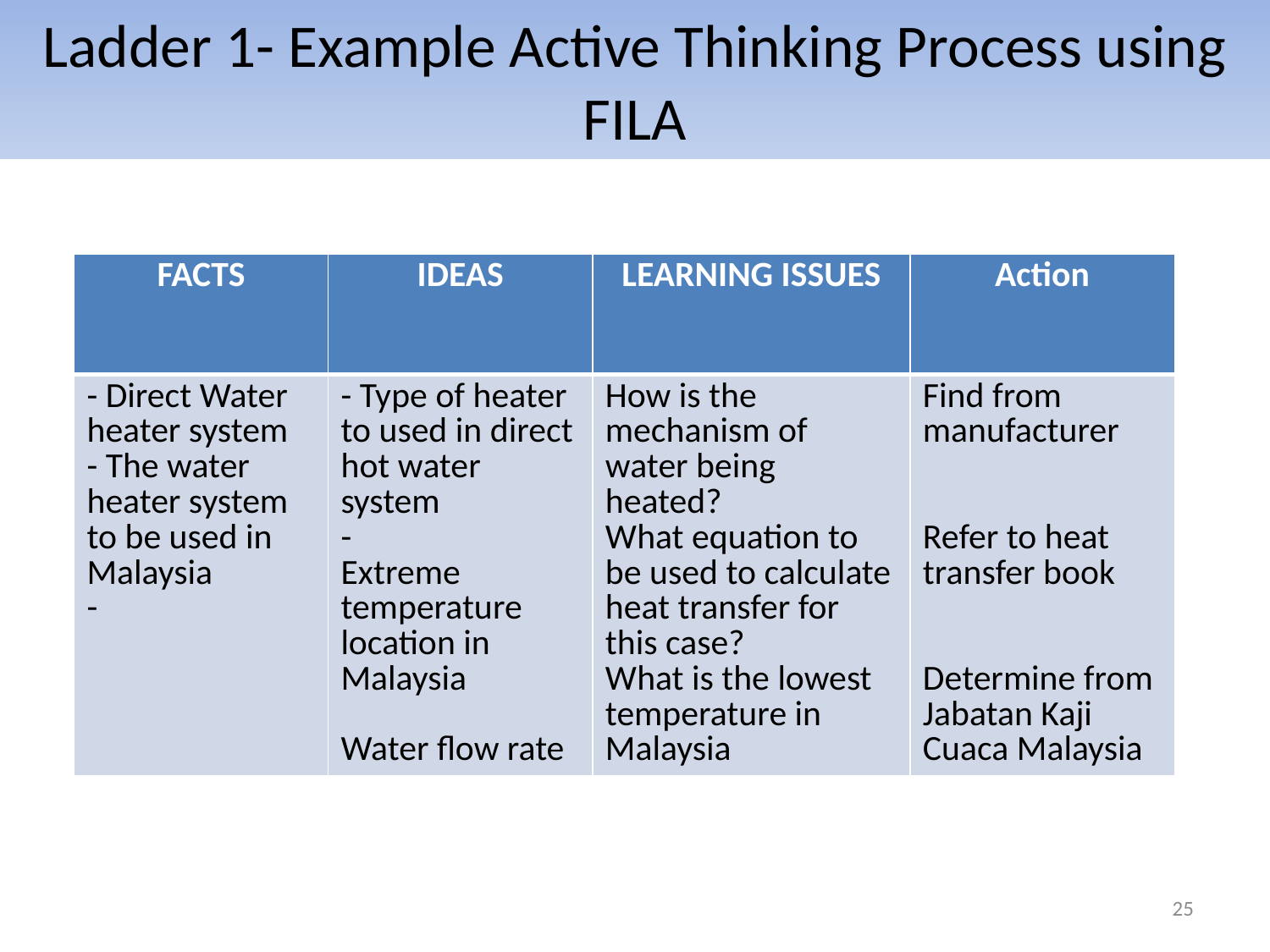

# Ladder 1- Example Active Thinking Process using FILA
| FACTS | IDEAS | LEARNING ISSUES | Action |
| --- | --- | --- | --- |
| - Direct Water heater system - The water heater system to be used in Malaysia - | - Type of heater to used in direct hot water system - Extreme temperature location in Malaysia Water flow rate | How is the mechanism of water being heated? What equation to be used to calculate heat transfer for this case? What is the lowest temperature in Malaysia | Find from manufacturer Refer to heat transfer book Determine from Jabatan Kaji Cuaca Malaysia |
25